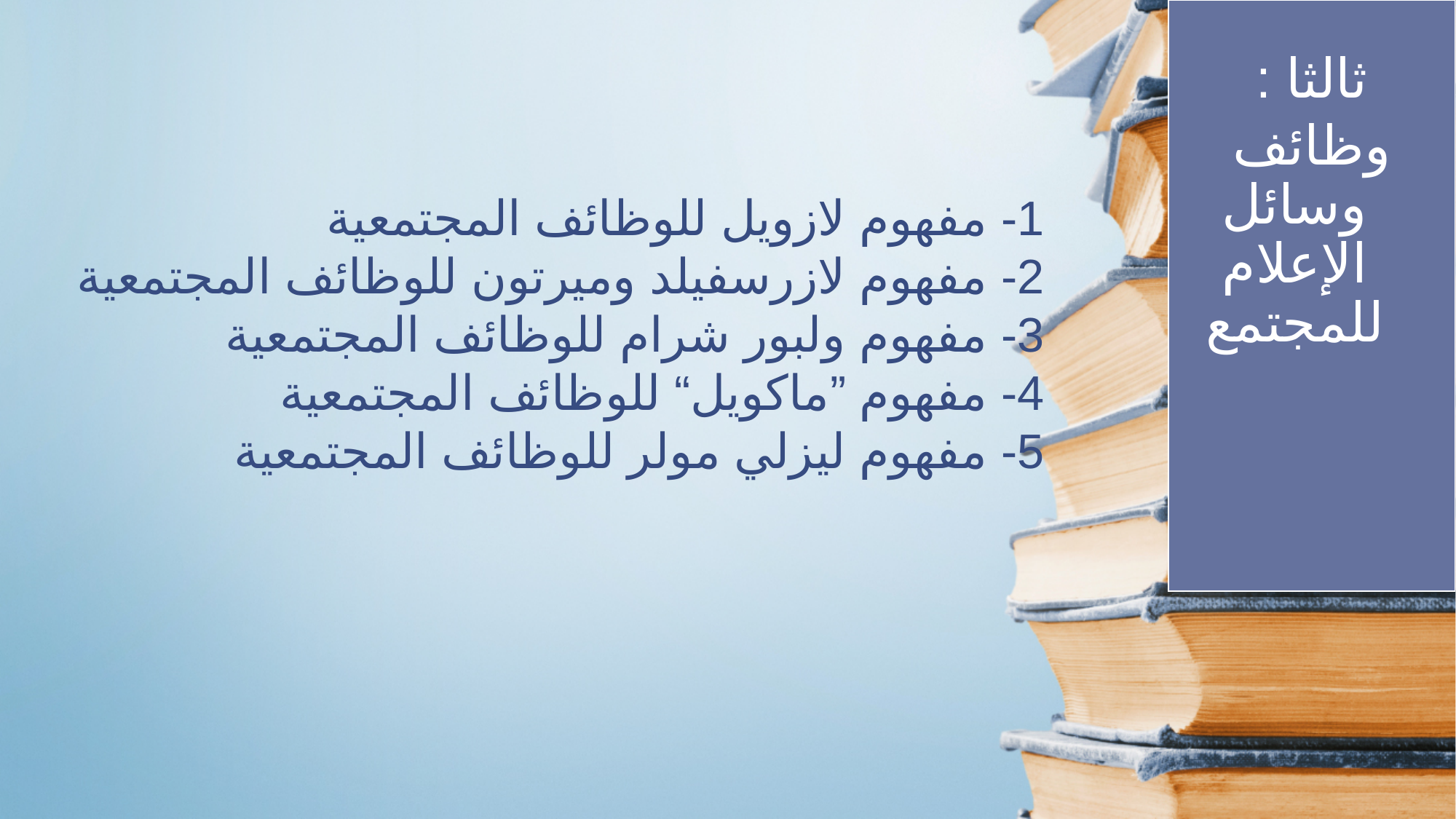

ثالثا :
وظائف وسائل الإعلام للمجتمع
1- مفهوم لازويل للوظائف المجتمعية
2- مفهوم لازرسفيلد وميرتون للوظائف المجتمعية
3- مفهوم ولبور شرام للوظائف المجتمعية
4- مفهوم ”ماكويل“ للوظائف المجتمعية
5- مفهوم ليزلي مولر للوظائف المجتمعية